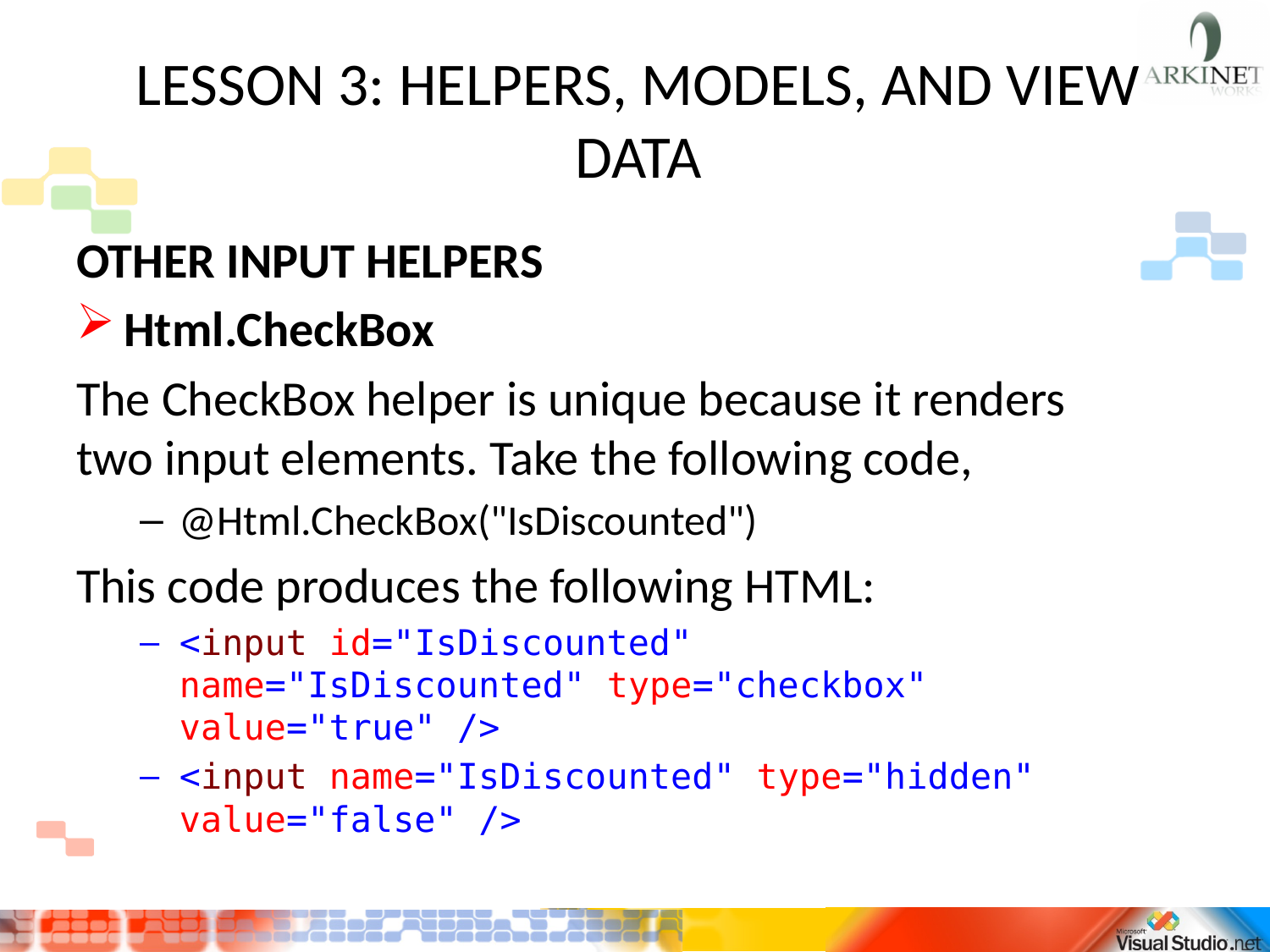

# LESSON 3: HELPERS, MODELS, AND VIEW DATA
OTHER INPUT HELPERS
Html.CheckBox
The CheckBox helper is unique because it renders two input elements. Take the following code,
@Html.CheckBox("IsDiscounted")
This code produces the following HTML:
<input id="IsDiscounted" name="IsDiscounted" type="checkbox" value="true" />
<input name="IsDiscounted" type="hidden" value="false" />